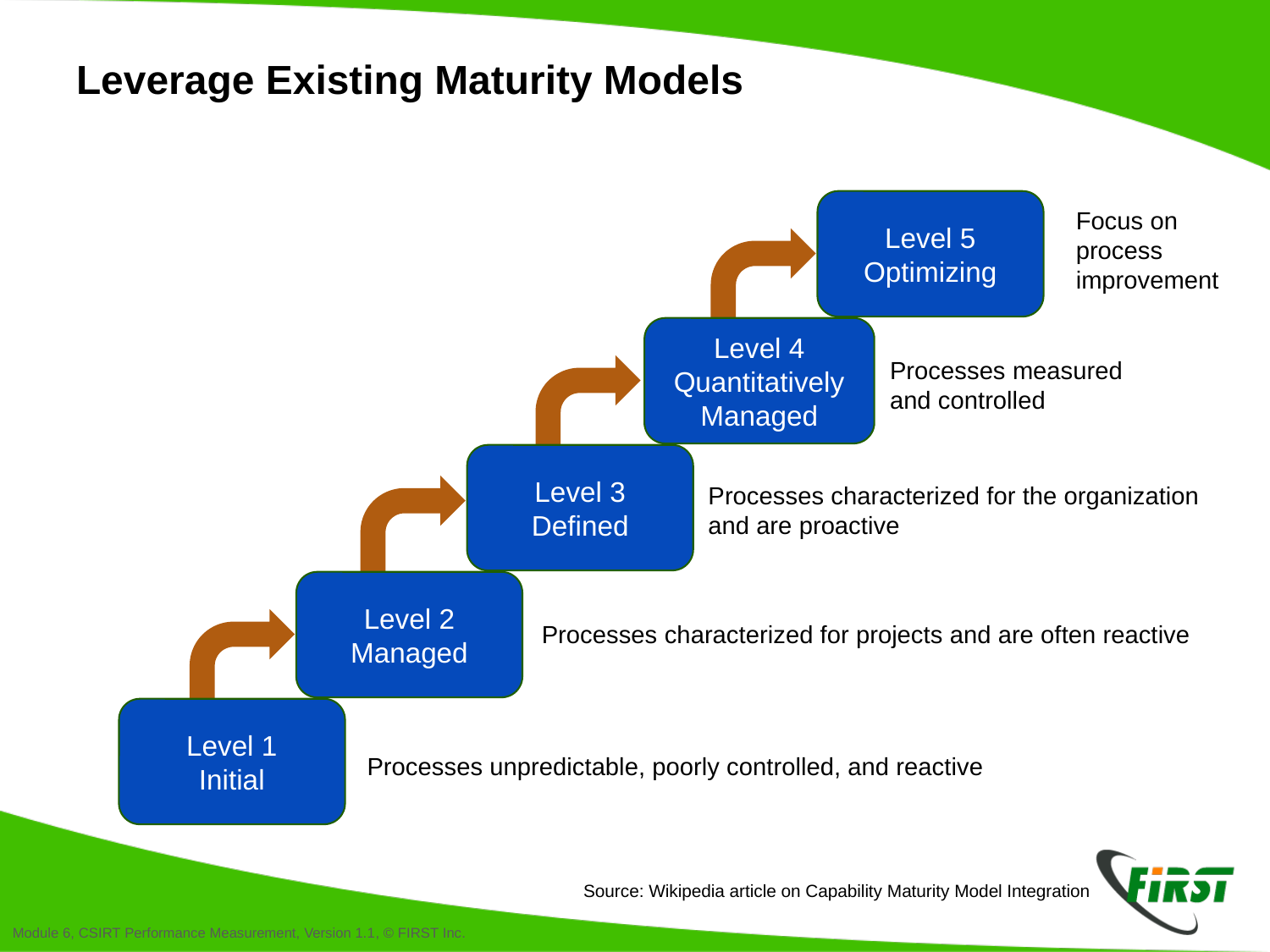

# Leverage Existing Maturity Models

Level 5
Optimizing
Focus on process improvement

Level 4
Quantitatively Managed
Processes measured
and controlled

Level 3
Defined
Processes characterized for the organization
and are proactive

Level 2
Managed

Processes characterized for projects and are often reactive
Level 1
Initial
Processes unpredictable, poorly controlled, and reactive
Source: Wikipedia article on Capability Maturity Model Integration